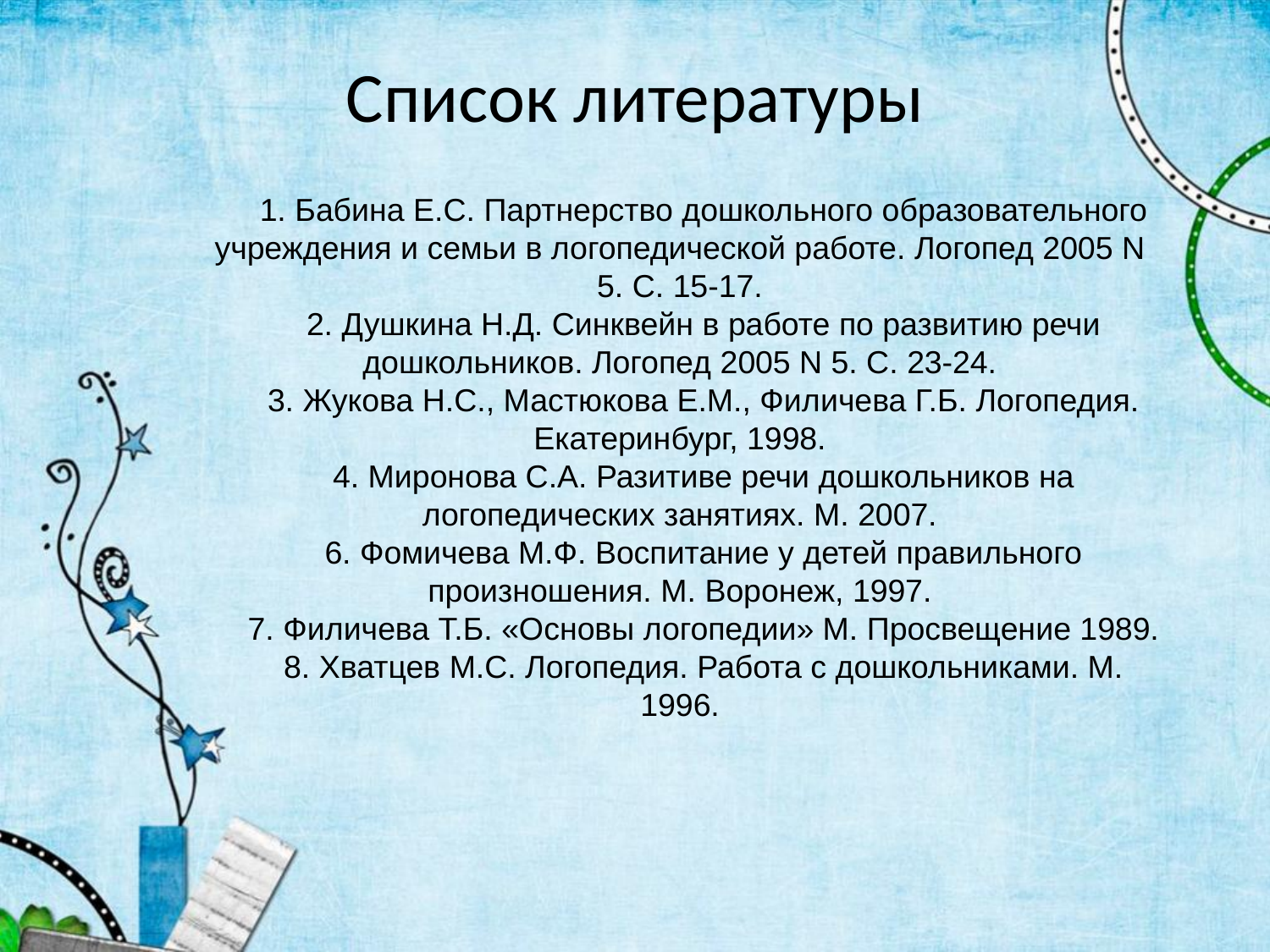

Список литературы
1. Бабина Е.С. Партнерство дошкольного образовательного учреждения и семьи в логопедической работе. Логопед 2005 N 5. С. 15-17.
2. Душкина Н.Д. Синквейн в работе по развитию речи дошкольников. Логопед 2005 N 5. С. 23-24.
3. Жукова Н.С., Мастюкова Е.М., Филичева Г.Б. Логопедия. Екатеринбург, 1998.
4. Миронова С.А. Разитиве речи дошкольников на логопедических занятиях. М. 2007.
6. Фомичева М.Ф. Воспитание у детей правильного произношения. М. Воронеж, 1997.
7. Филичева Т.Б. «Основы логопедии» М. Просвещение 1989.
8. Хватцев М.С. Логопедия. Работа с дошкольниками. М. 1996.